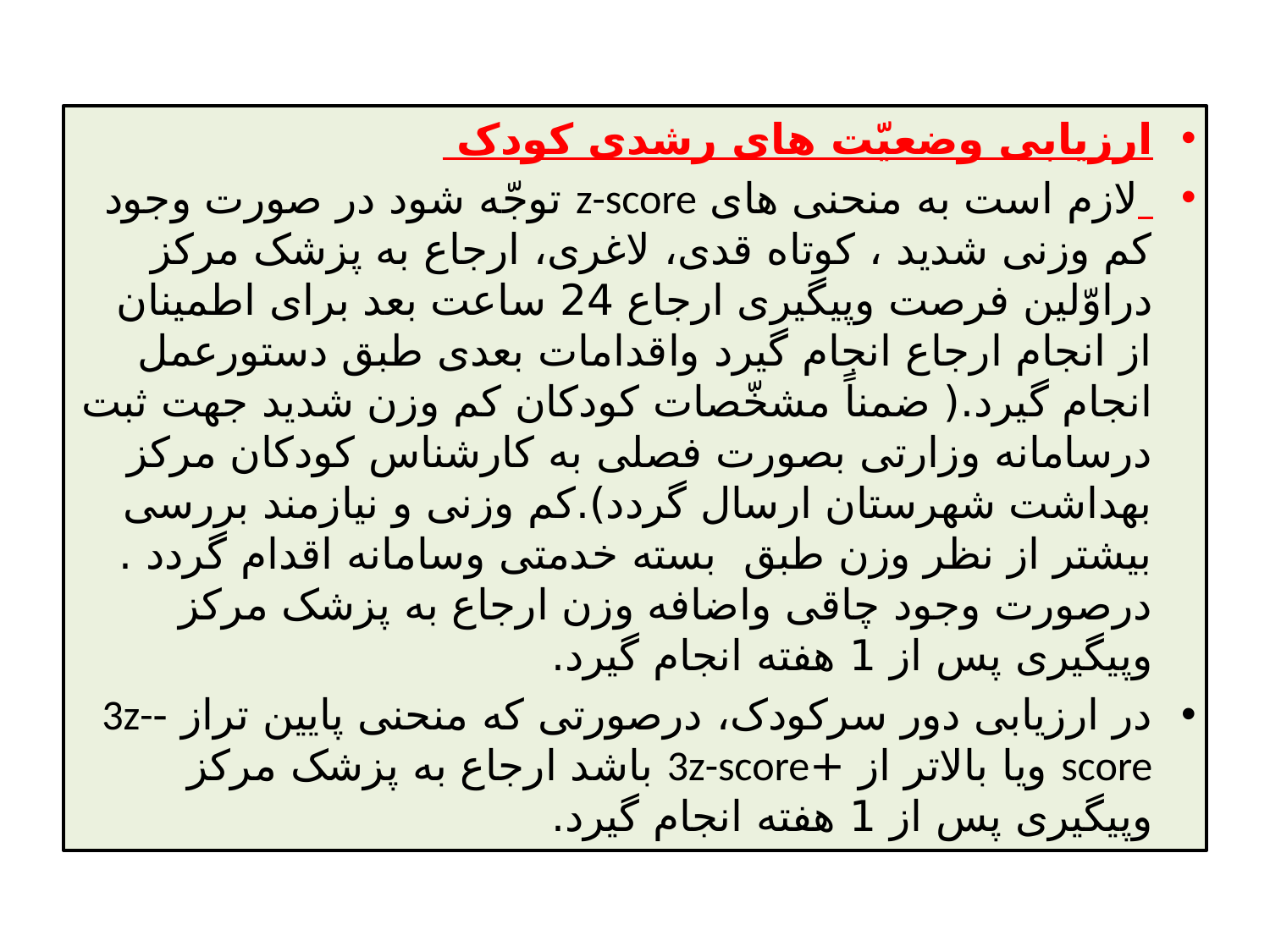

ارزیابی وضعیّت های رشدی کودک
 لازم است به منحنی های z-score توجّه شود در صورت وجود کم وزنی شدید ، کوتاه قدی، لاغری، ارجاع به پزشک مرکز دراوّلین فرصت وپیگیری ارجاع 24 ساعت بعد برای اطمینان از انجام ارجاع انجام گیرد واقدامات بعدی طبق دستورعمل انجام گیرد.( ضمناً مشخّصات کودکان کم وزن شدید جهت ثبت درسامانه وزارتی بصورت فصلی به کارشناس کودکان مرکز بهداشت شهرستان ارسال گردد).کم وزنی و نیازمند بررسی بیشتر از نظر وزن طبق  بسته خدمتی وسامانه اقدام گردد . درصورت وجود چاقی واضافه وزن ارجاع به پزشک مرکز وپیگیری پس از 1 هفته انجام گیرد.
در ارزیابی دور سرکودک، درصورتی که منحنی پایین تراز -3z-score ویا بالاتر از +3z-score باشد ارجاع به پزشک مرکز وپیگیری پس از 1 هفته انجام گیرد.